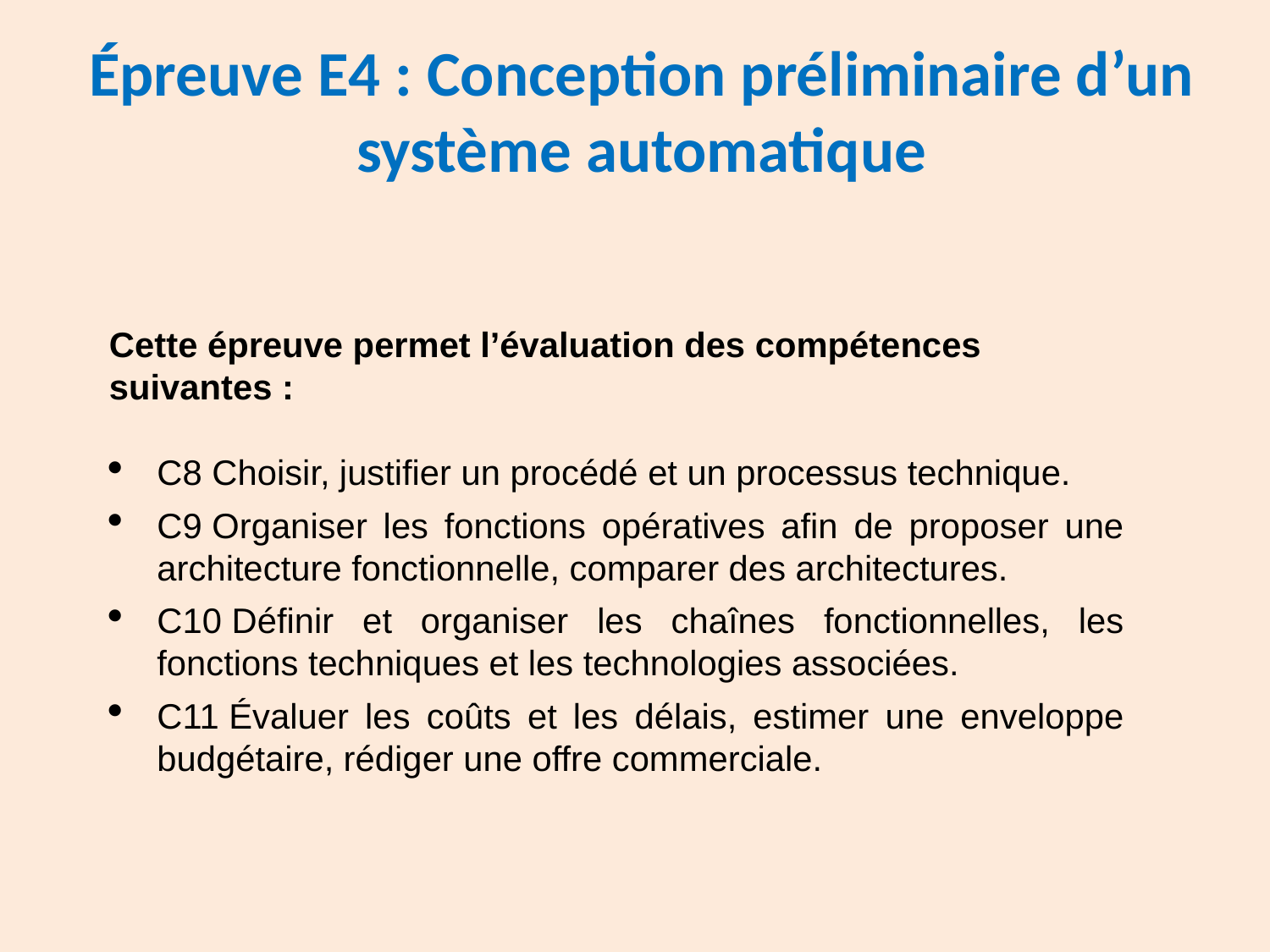

Épreuve E4 : Conception préliminaire d’un système automatique
Cette épreuve permet l’évaluation des compétences suivantes :

C8 Choisir, justifier un procédé et un processus technique.
C9 Organiser les fonctions opératives afin de proposer une architecture fonctionnelle, comparer des architectures.
C10 Définir et organiser les chaînes fonctionnelles, les fonctions techniques et les technologies associées.
C11 Évaluer les coûts et les délais, estimer une enveloppe budgétaire, rédiger une offre commerciale.